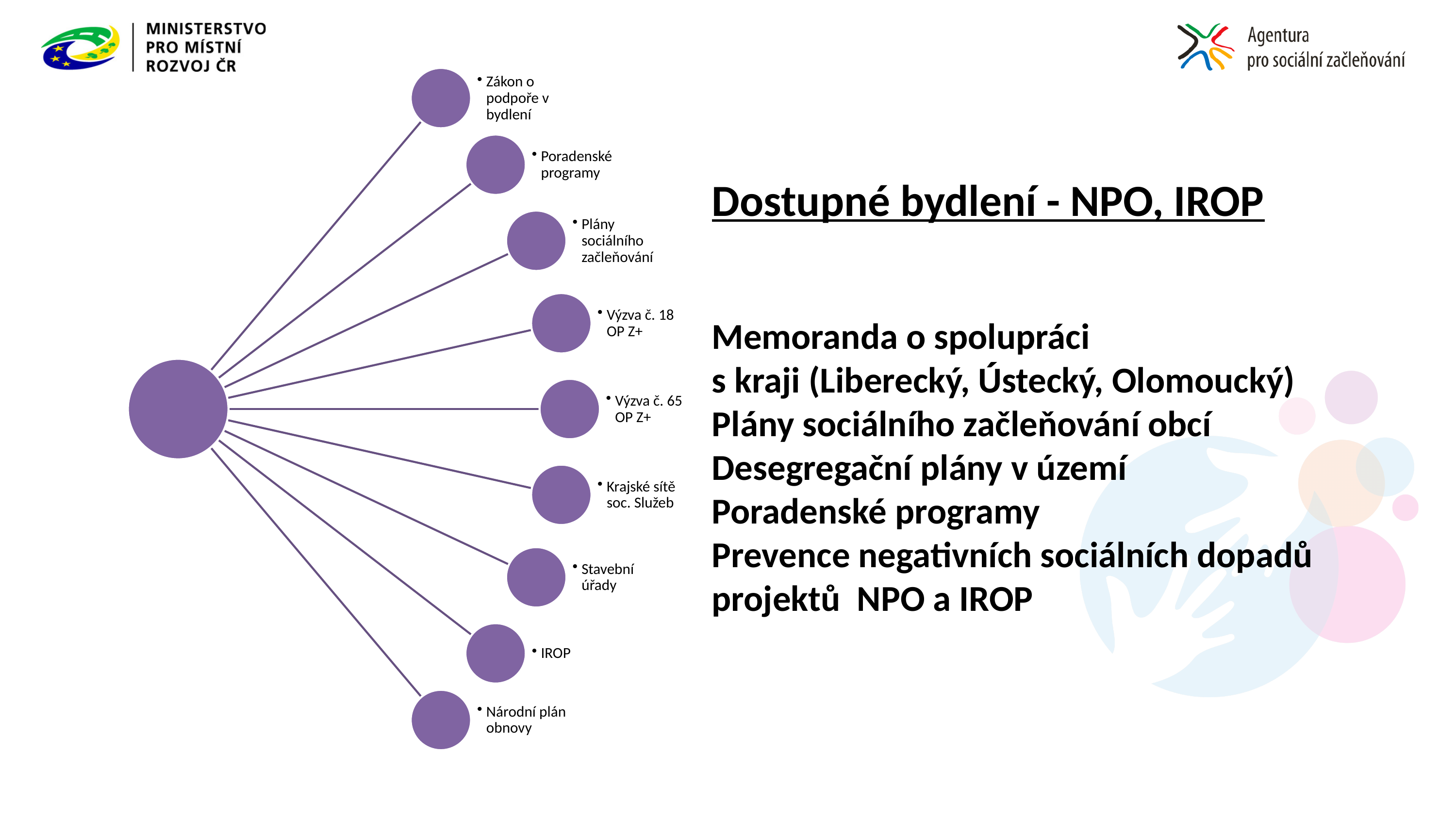

Zákon o podpoře v bydlení

Poradenské programy

Plány sociálního začleňování

Výzva č. 18 OP Z+

Výzva č. 65 OP Z+

Krajské sítě soc. Služeb

Stavební úřady

IROP

Národní plán obnovy
# Dostupné bydlení - NPO, IROP   Memoranda o spolupráci s kraji (Liberecký, Ústecký, Olomoucký) Plány sociálního začleňování obcí Desegregační plány v území Poradenské programy Prevence negativních sociálních dopadů projektů  NPO a IROP